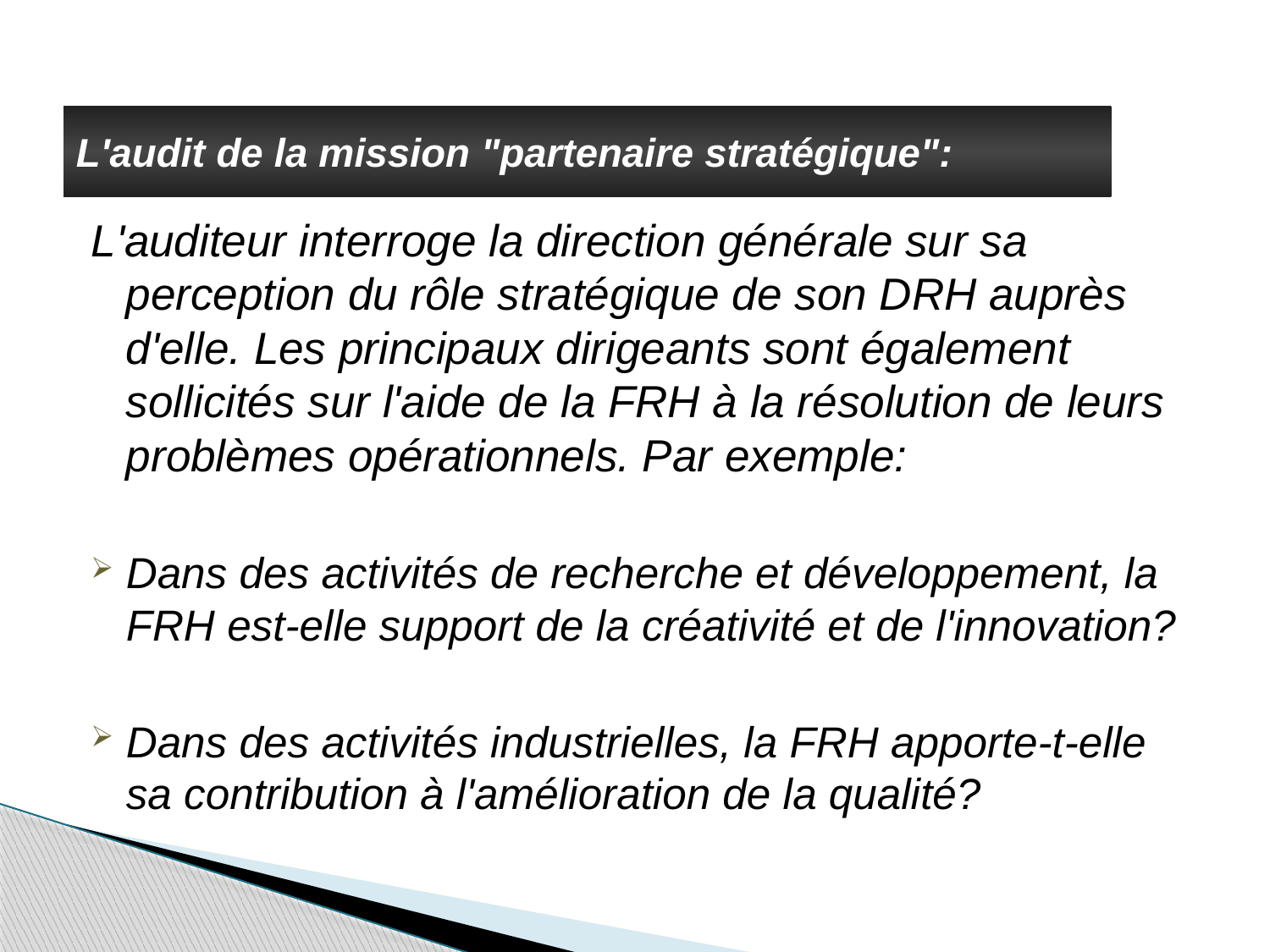

# L'audit de la mission "partenaire stratégique":
L'auditeur interroge la direction générale sur sa perception du rôle stratégique de son DRH auprès d'elle. Les principaux dirigeants sont également sollicités sur l'aide de la FRH à la résolution de leurs problèmes opérationnels. Par exemple:

Dans des activités de recherche et développement, la FRH est-elle support de la créativité et de l'innovation?

Dans des activités industrielles, la FRH apporte-t-elle sa contribution à l'amélioration de la qualité?